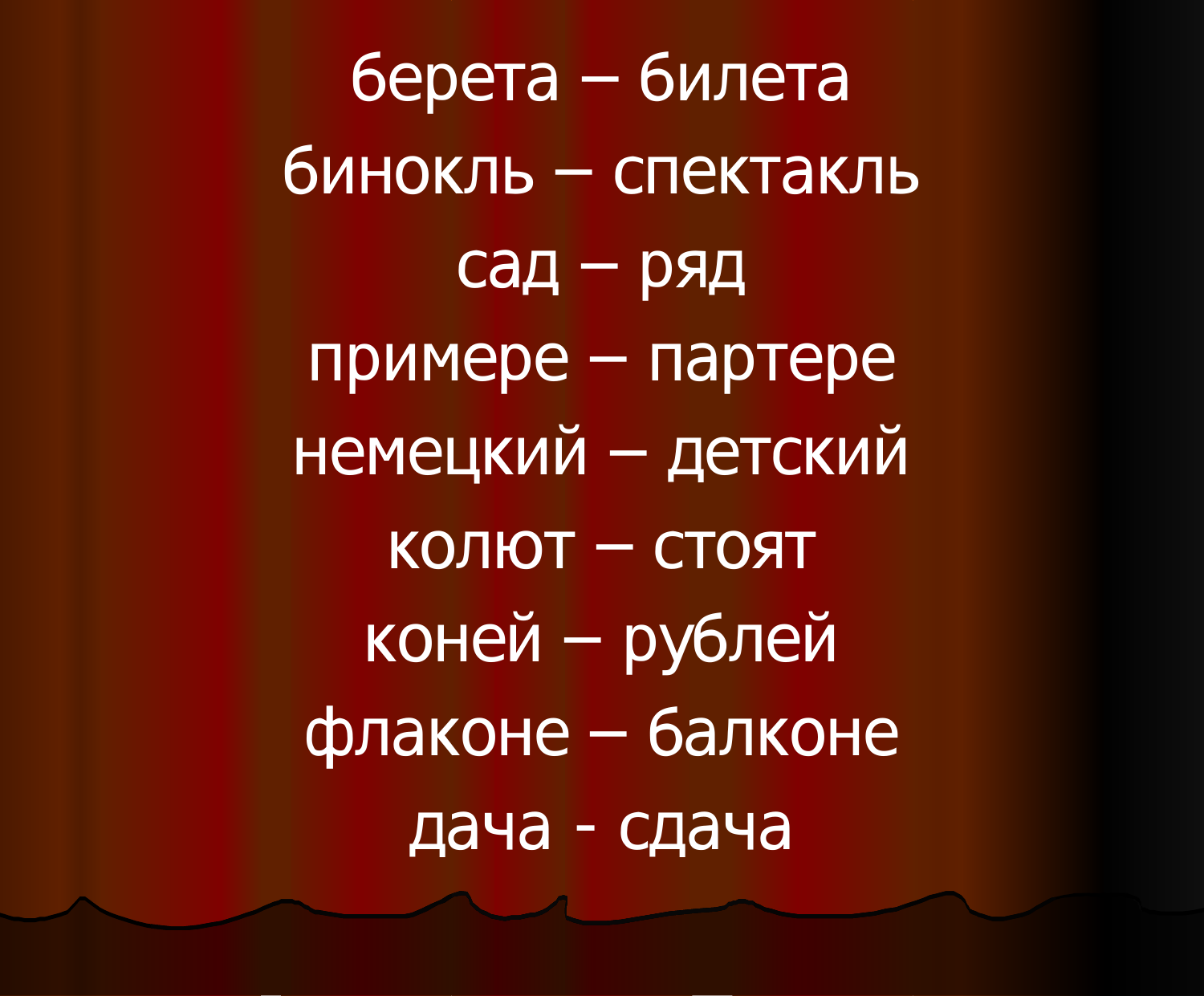

берета – билета
бинокль – спектакль
сад – ряд
примере – партере
немецкий – детский
колют – стоят
коней – рублей
флаконе – балконе
дача - сдача